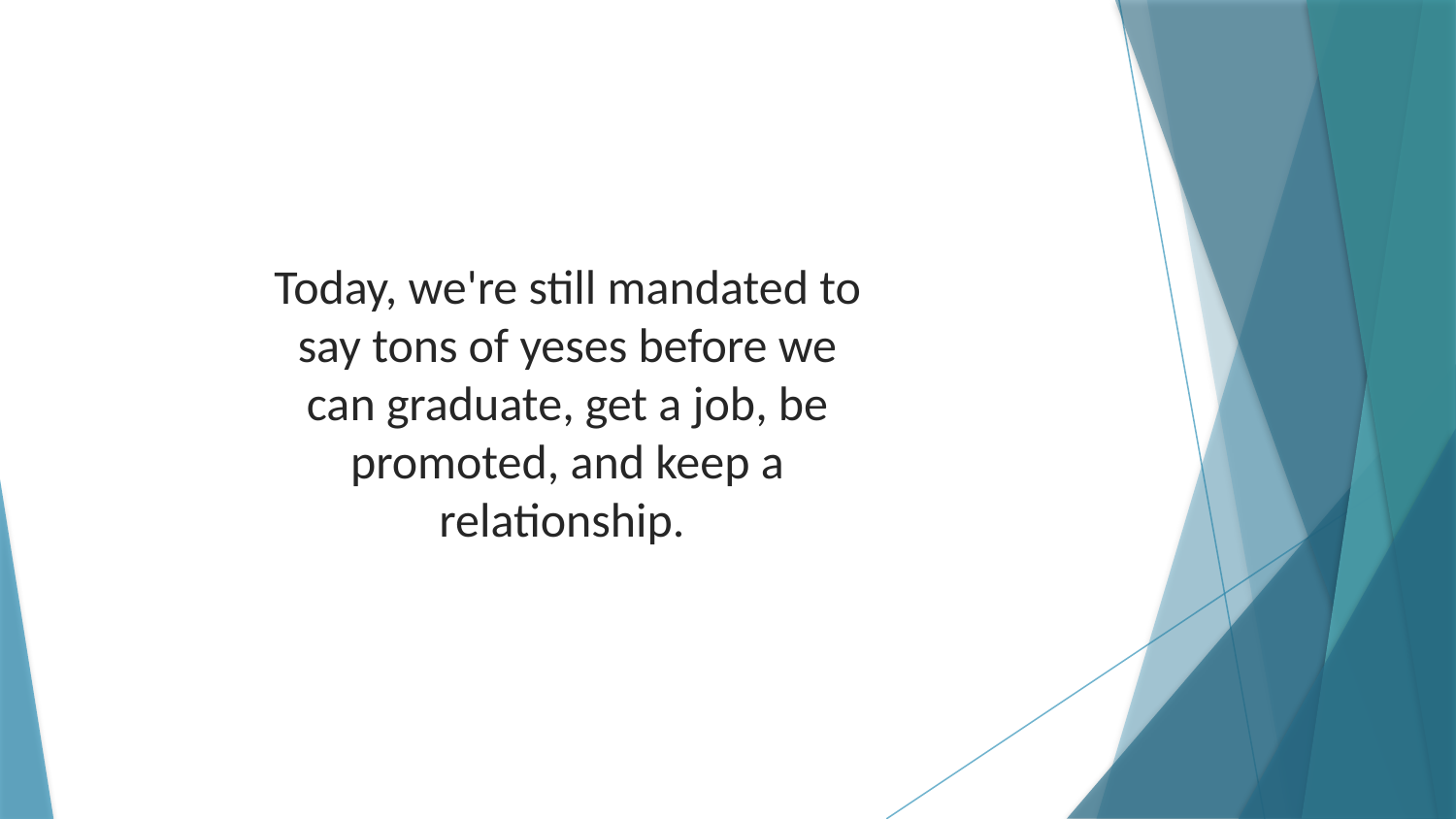

Today, we're still mandated to say tons of yeses before we can graduate, get a job, be promoted, and keep a relationship.